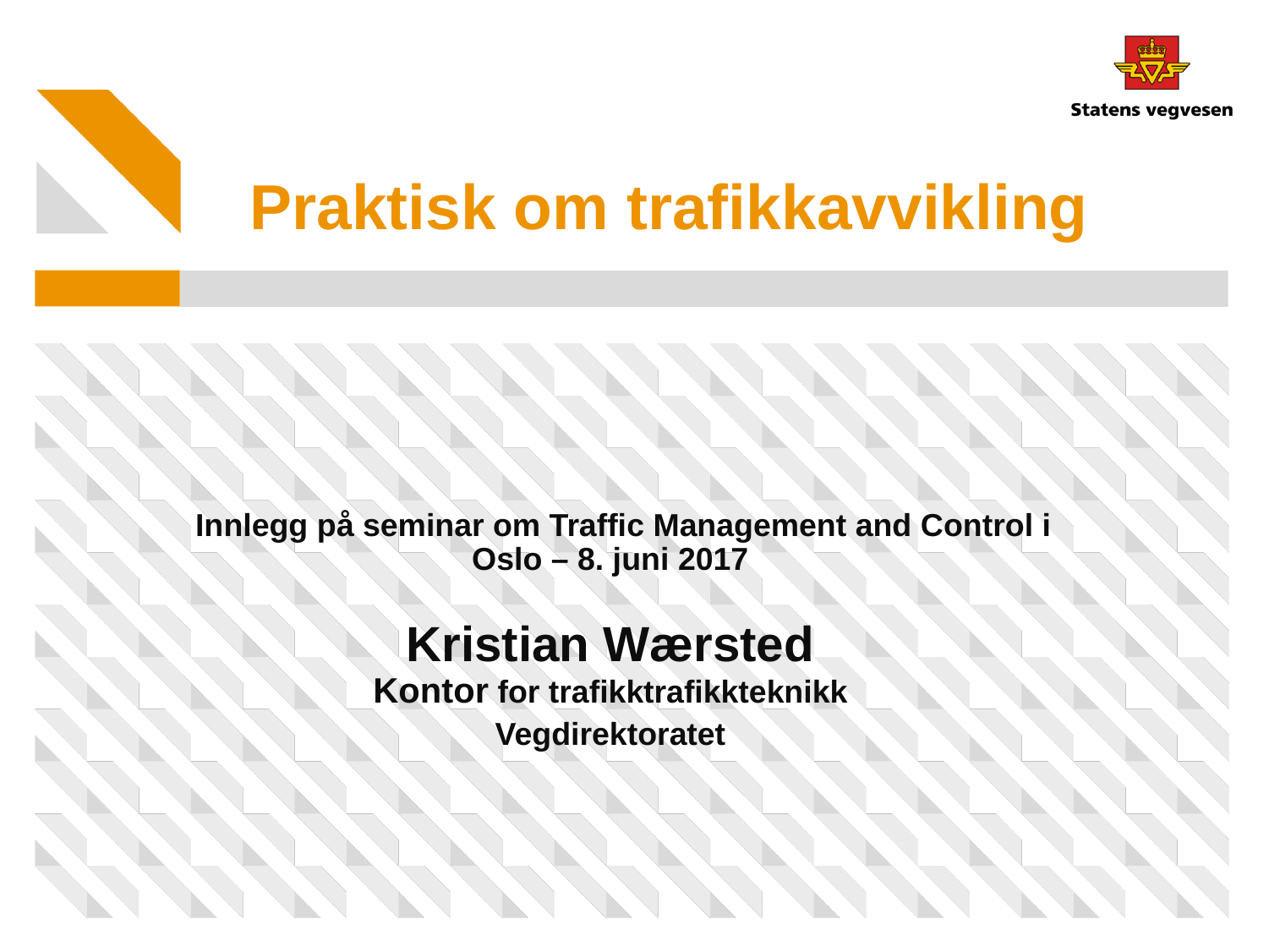

Praktisk om trafikkavvikling
   Innlegg på seminar om Traffic Management and Control i Oslo – 8. juni 2017
Kristian Wærsted
Kontor for trafikktrafikkteknikk
Vegdirektoratet